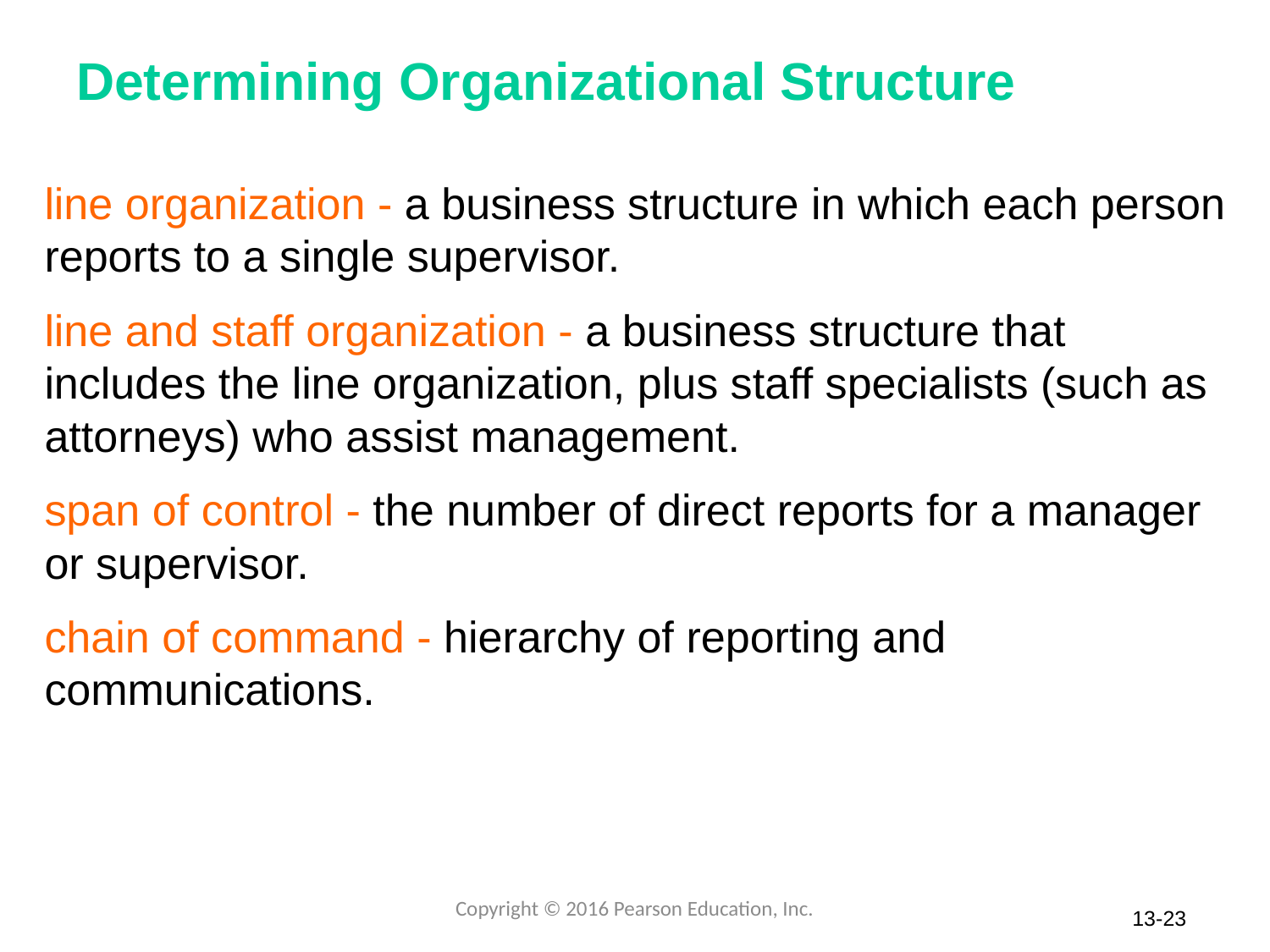

# Determining Organizational Structure
line organization - a business structure in which each person reports to a single supervisor.

line and staff organization - a business structure that includes the line organization, plus staff specialists (such as attorneys) who assist management.

span of control - the number of direct reports for a manager or supervisor.

chain of command - hierarchy of reporting and communications.
Copyright © 2016 Pearson Education, Inc.